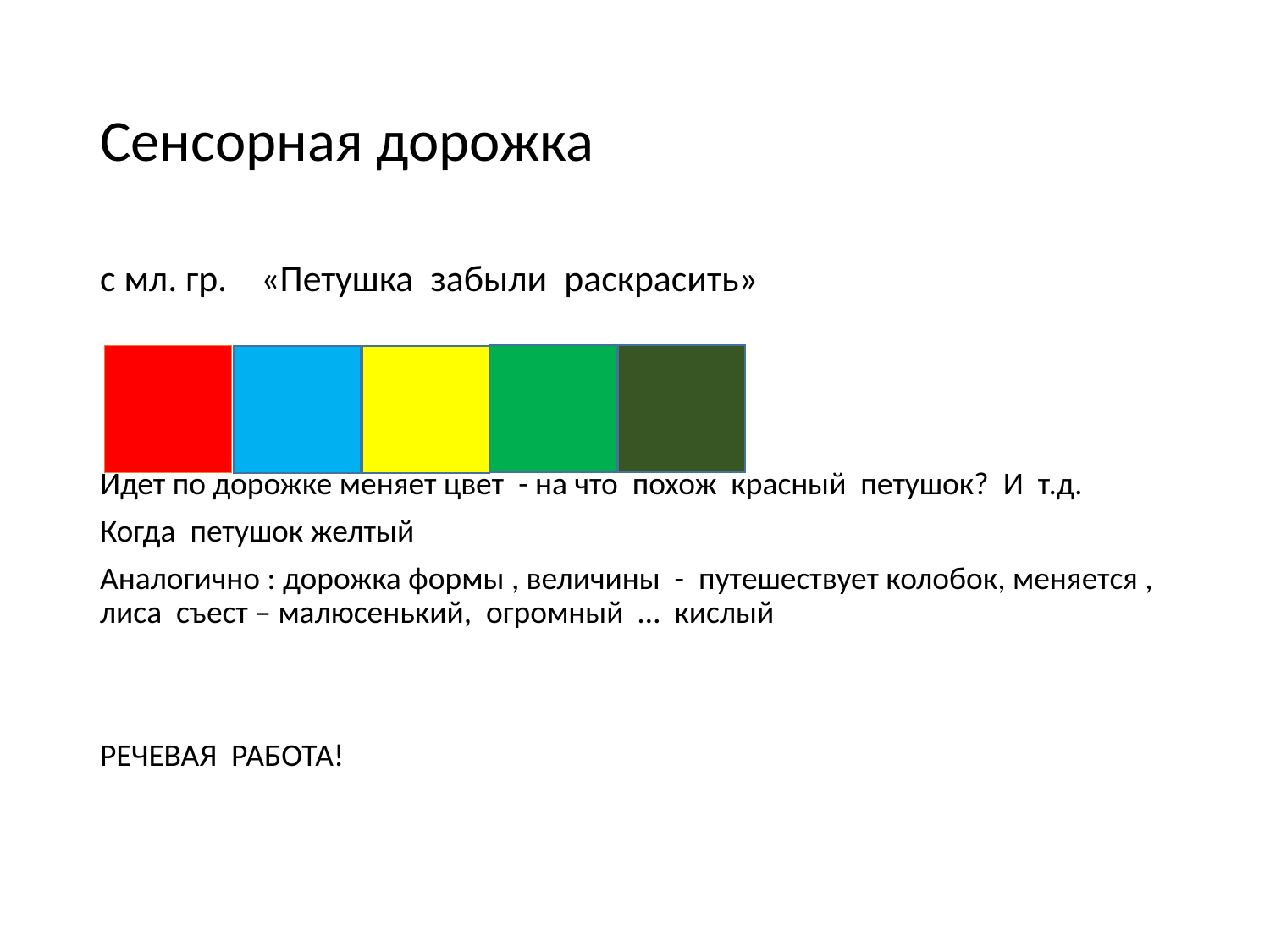

# Сенсорная дорожка
с мл. гр.    «Петушка  забыли  раскрасить»

Идет по дорожке меняет цвет  - на что  похож  красный  петушок?  И  т.д.
Когда  петушок желтый
Аналогично : дорожка формы , величины  -  путешествует колобок, меняется ,  лиса  съест – малюсенький,  огромный  …  кислый

РЕЧЕВАЯ  РАБОТА!